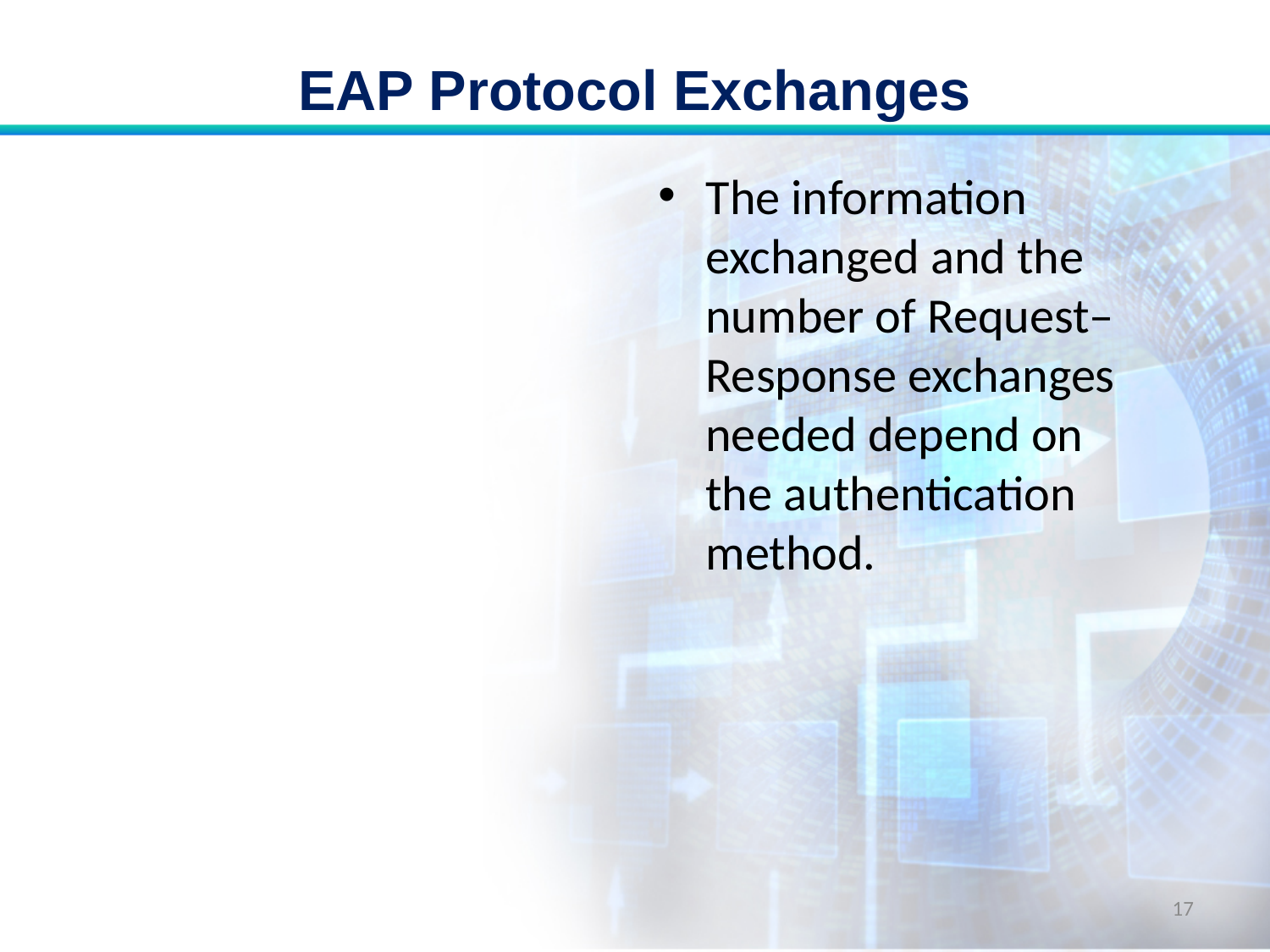

# EAP Protocol Exchanges
The information exchanged and the number of Request–Response exchanges needed depend on the authentication method.
17